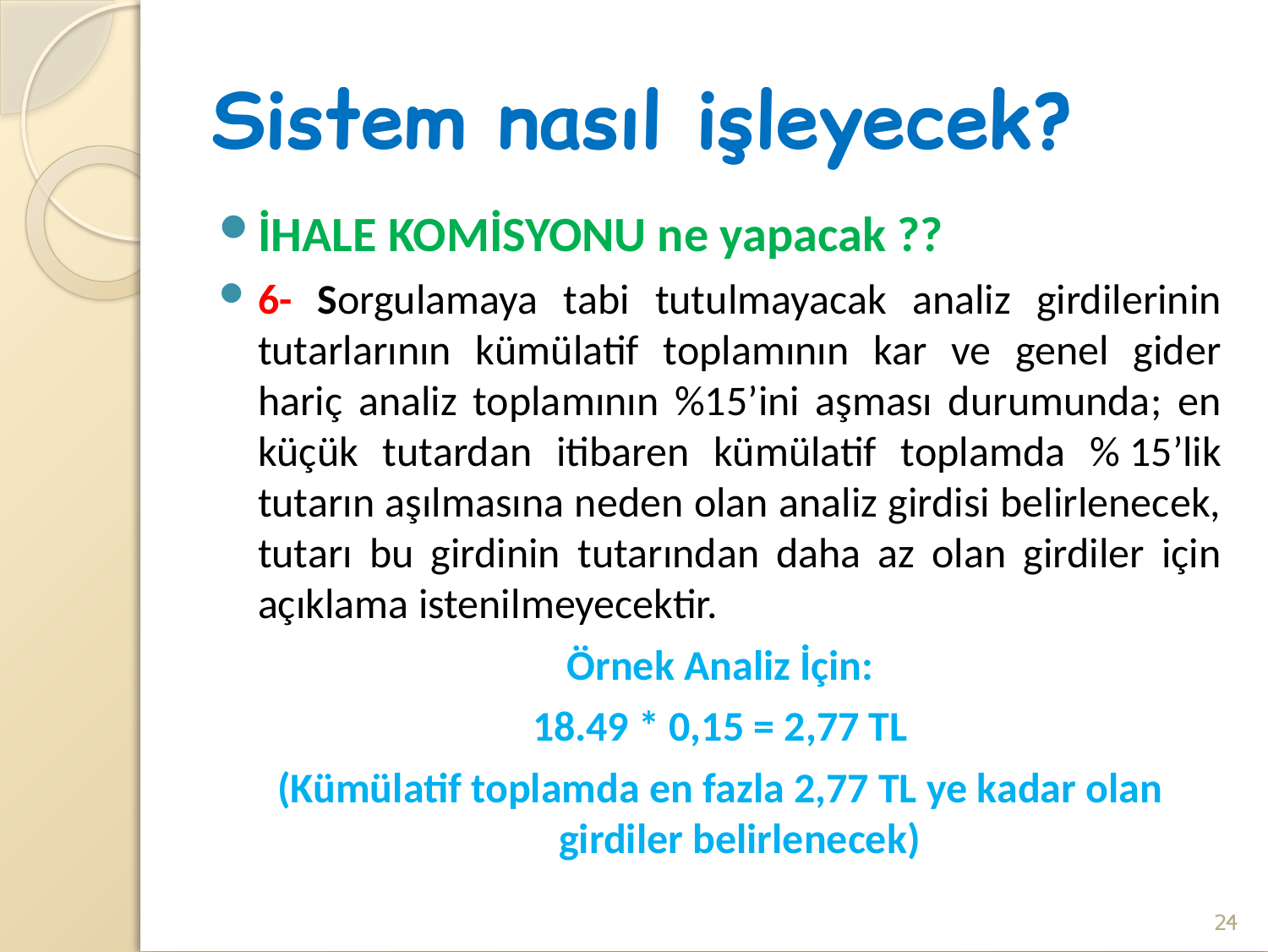

# Sistem nasıl işleyecek?
İHALE KOMİSYONU ne yapacak ??
6- Sorgulamaya tabi tutulmayacak analiz girdilerinin tutarlarının kümülatif toplamının kar ve genel gider hariç analiz toplamının %15’ini aşması durumunda; en küçük tutardan itibaren kümülatif toplamda % 15’lik tutarın aşılmasına neden olan analiz girdisi belirlenecek, tutarı bu girdinin tutarından daha az olan girdiler için açıklama istenilmeyecektir.
Örnek Analiz İçin:
18.49 * 0,15 = 2,77 TL
(Kümülatif toplamda en fazla 2,77 TL ye kadar olan girdiler belirlenecek)

24